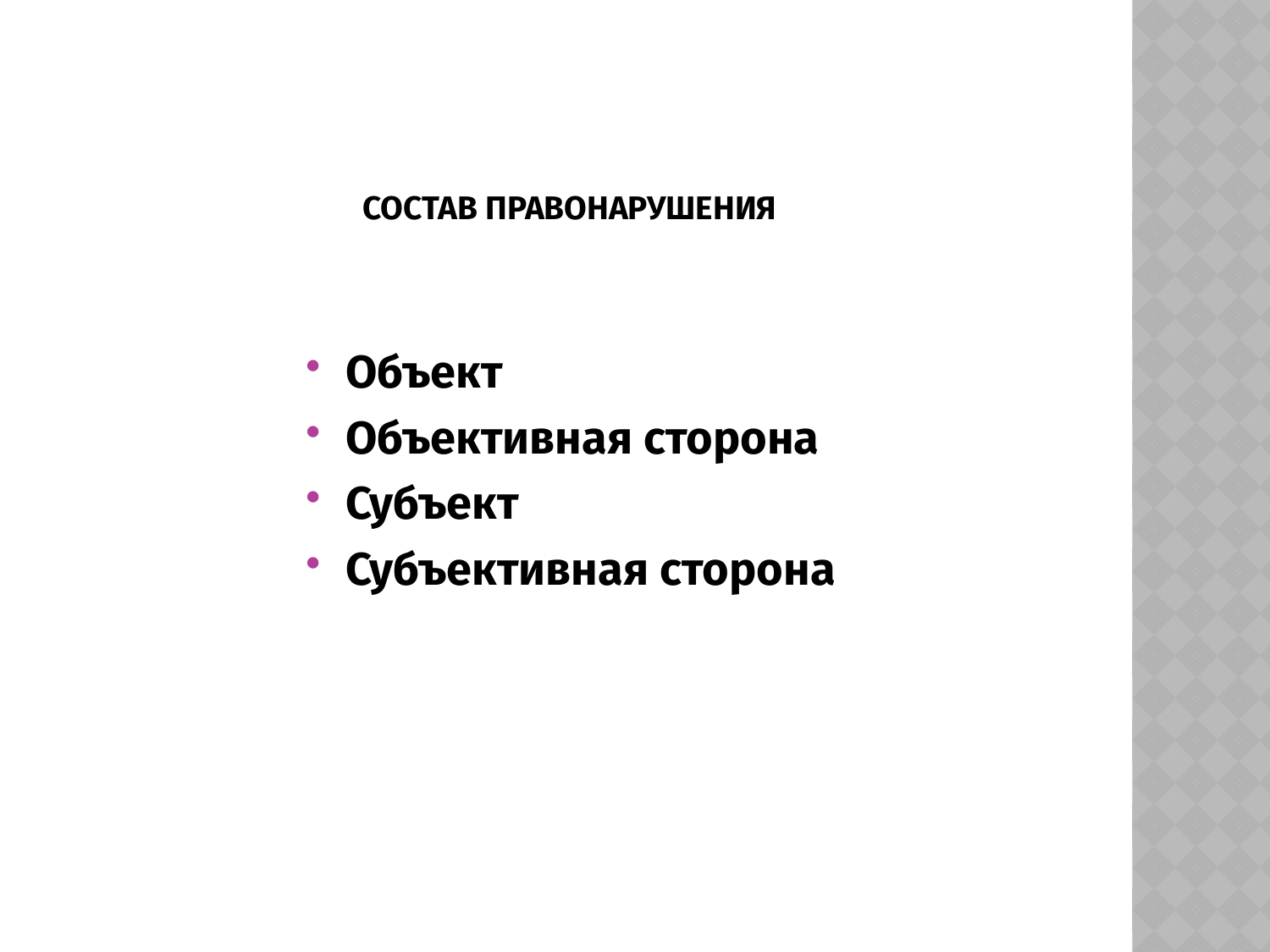

# Состав правонарушения
Объект
Объективная сторона
Субъект
Субъективная сторона